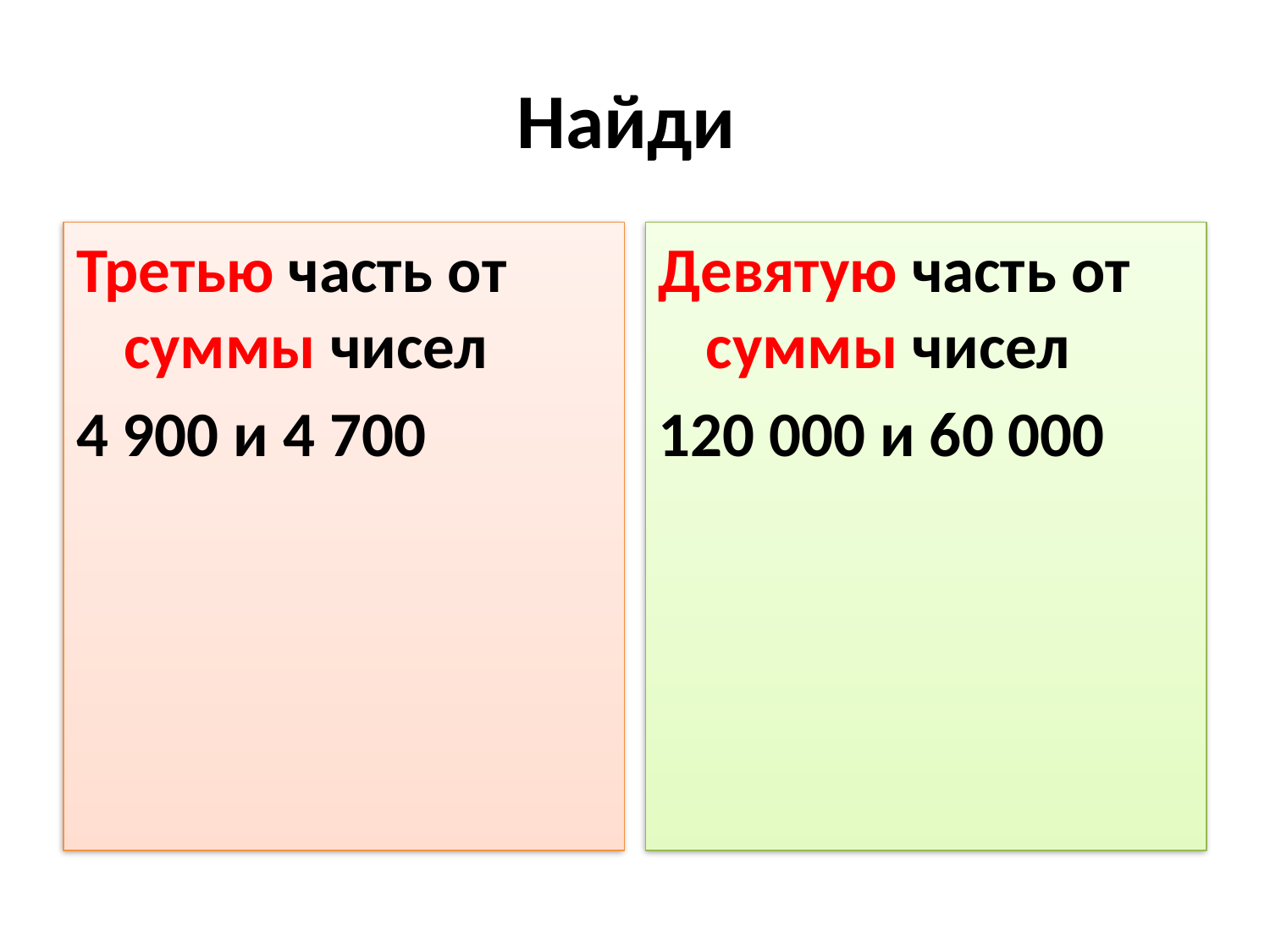

# Найди
Третью часть от суммы чисел
4 900 и 4 700
Девятую часть от суммы чисел
120 000 и 60 000